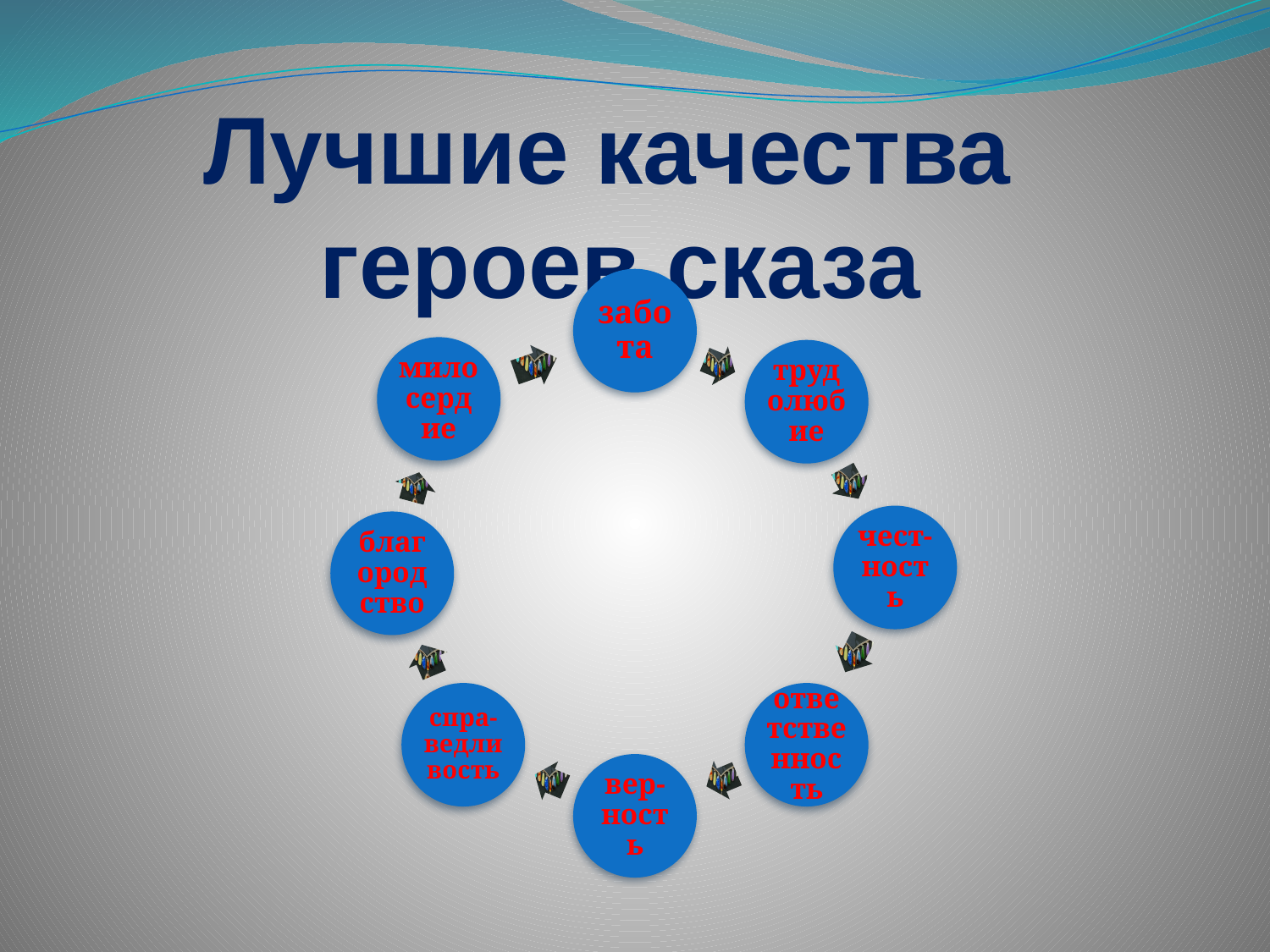

# Лучшие качества героев сказа
забота

трудолюбие

чест-ность

ответственность

вер-ность

спра-ведливость

благородство

милосердие